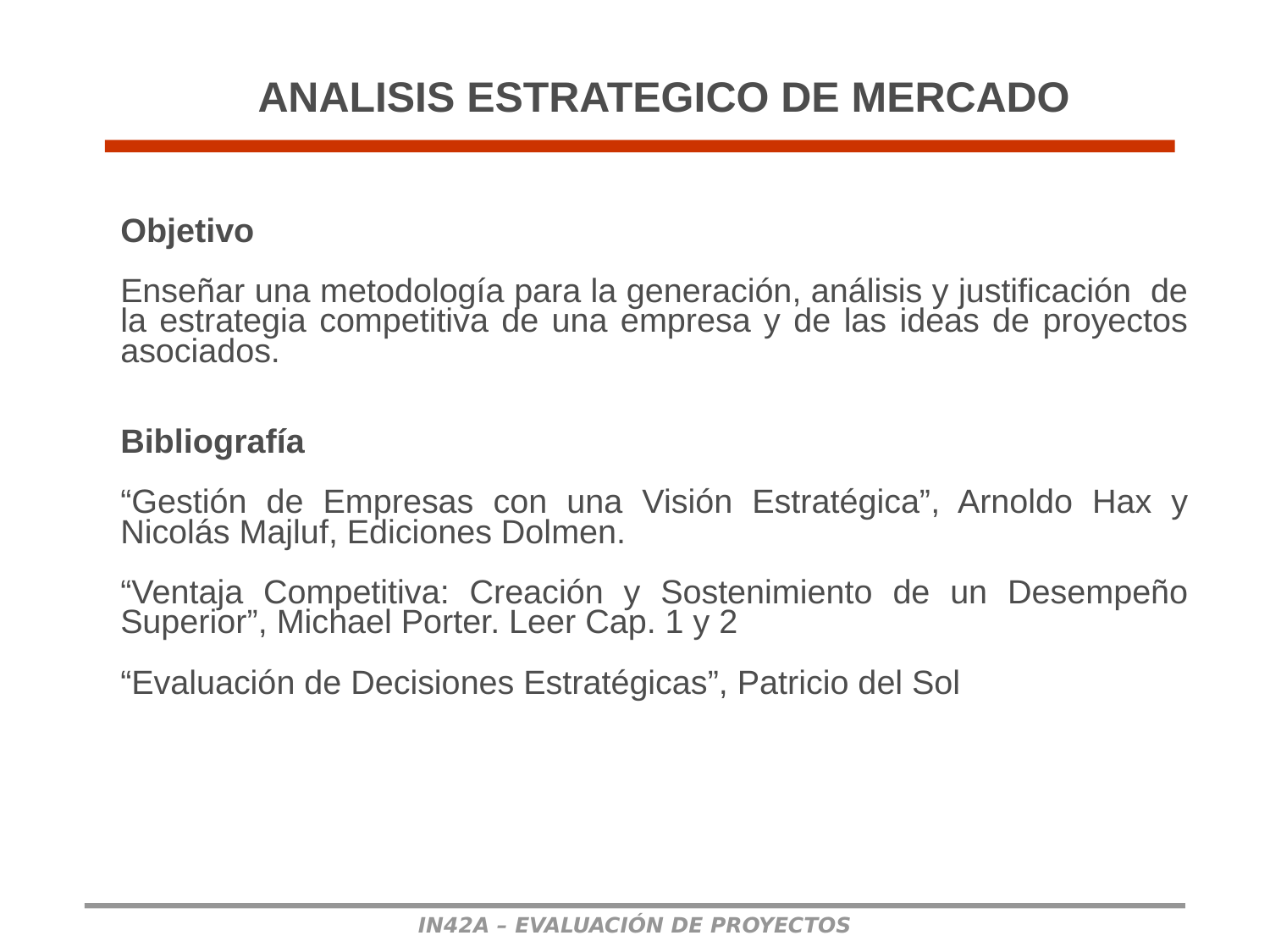

ANALISIS ESTRATEGICO DE MERCADO

Objetivo

Enseñar una metodología para la generación, análisis y justificación  de la estrategia competitiva de una empresa y de las ideas de proyectos asociados.

Bibliografía

“Gestión de Empresas con una Visión Estratégica”, Arnoldo Hax y Nicolás Majluf, Ediciones Dolmen.

“Ventaja Competitiva: Creación y Sostenimiento de un Desempeño Superior”, Michael Porter. Leer Cap. 1 y 2

“Evaluación de Decisiones Estratégicas”, Patricio del Sol

IN42A – EVALUACIÓN DE PROYECTOS